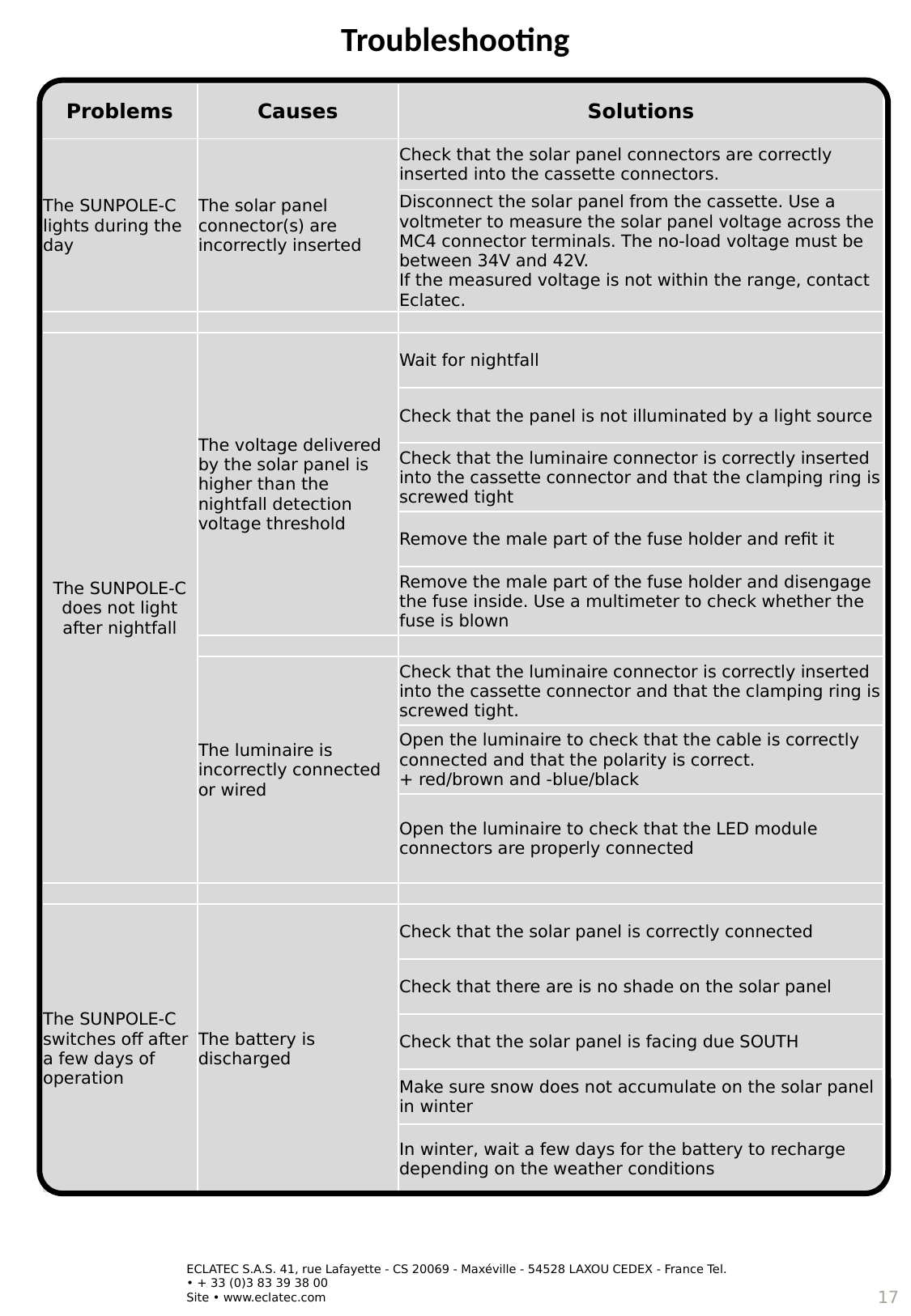

Troubleshooting

| Problems | Causes | Solutions |
| --- | --- | --- |
| The SUNPOLE-C lights during the day | The solar panel connector(s) are incorrectly inserted | Check that the solar panel connectors are correctly inserted into the cassette connectors. |
|  |  | Disconnect the solar panel from the cassette. Use a voltmeter to measure the solar panel voltage across the MC4 connector terminals. The no-load voltage must be between 34V and 42V. If the measured voltage is not within the range, contact Eclatec. |
|  |  |  |
| The SUNPOLE-C does not light after nightfall | The voltage delivered by the solar panel is higher than the nightfall detection voltage threshold | Wait for nightfall |
|  |  | Check that the panel is not illuminated by a light source |
|  |  | Check that the luminaire connector is correctly inserted into the cassette connector and that the clamping ring is screwed tight |
|  |  | Remove the male part of the fuse holder and refit it |
|  |  | Remove the male part of the fuse holder and disengage the fuse inside. Use a multimeter to check whether the fuse is blown |
|  |  |  |
|  | The luminaire is incorrectly connected or wired | Check that the luminaire connector is correctly inserted into the cassette connector and that the clamping ring is screwed tight. |
|  |  | Open the luminaire to check that the cable is correctly connected and that the polarity is correct. + red/brown and -blue/black |
|  |  | Open the luminaire to check that the LED module connectors are properly connected |
|  |  |  |
| The SUNPOLE-C switches off after a few days of operation | The battery is discharged | Check that the solar panel is correctly connected |
|  |  | Check that there are is no shade on the solar panel |
|  |  | Check that the solar panel is facing due SOUTH |
|  |  | Make sure snow does not accumulate on the solar panel in winter |
|  |  | In winter, wait a few days for the battery to recharge depending on the weather conditions |
17
ECLATEC S.A.S. 41, rue Lafayette - CS 20069 - Maxéville - 54528 LAXOU CEDEX - France Tel. • + 33 (0)3 83 39 38 00
Site • www.eclatec.com